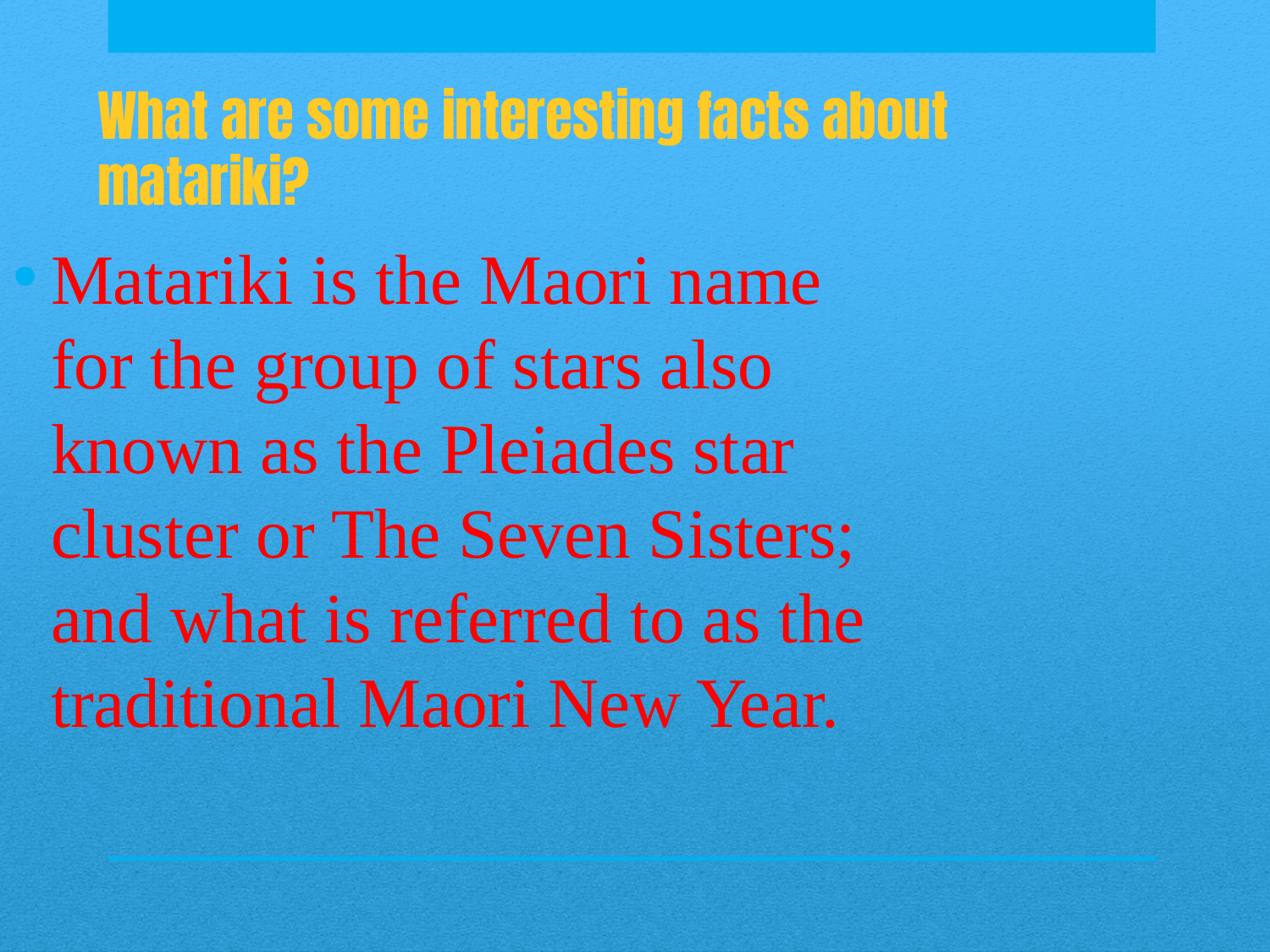

# What are some interesting facts about matariki?
Matariki is the Maori name for the group of stars also known as the Pleiades star cluster or The Seven Sisters; and what is referred to as the traditional Maori New Year.